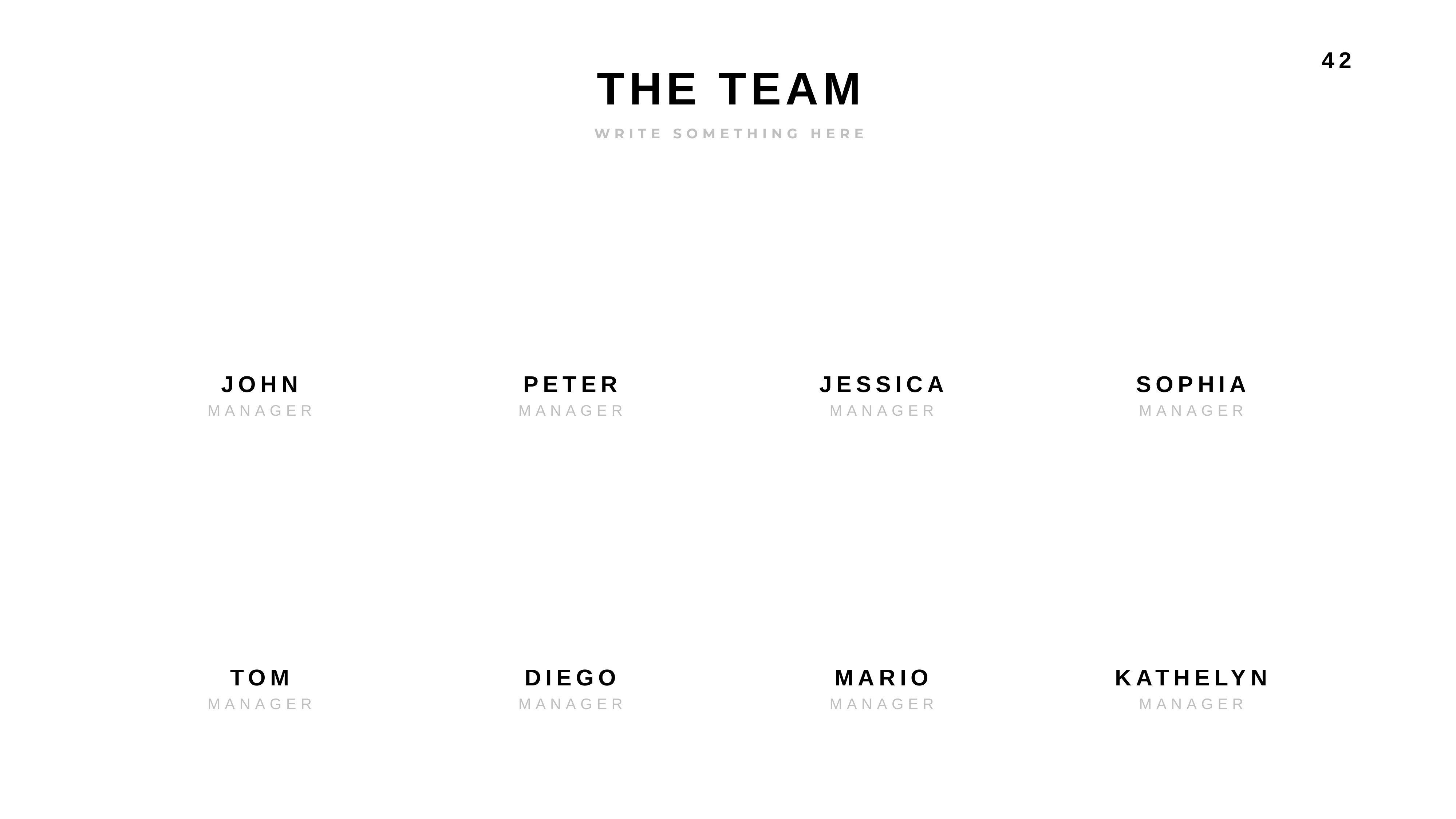

THE TEAM
WRITE SOMETHING HERE

JOHN
PETER
JESSICA
SOPHIA
MANAGER
MANAGER
MANAGER
MANAGER

TOM
DIEGO
MARIO
KATHELYN
MANAGER
MANAGER
MANAGER
MANAGER